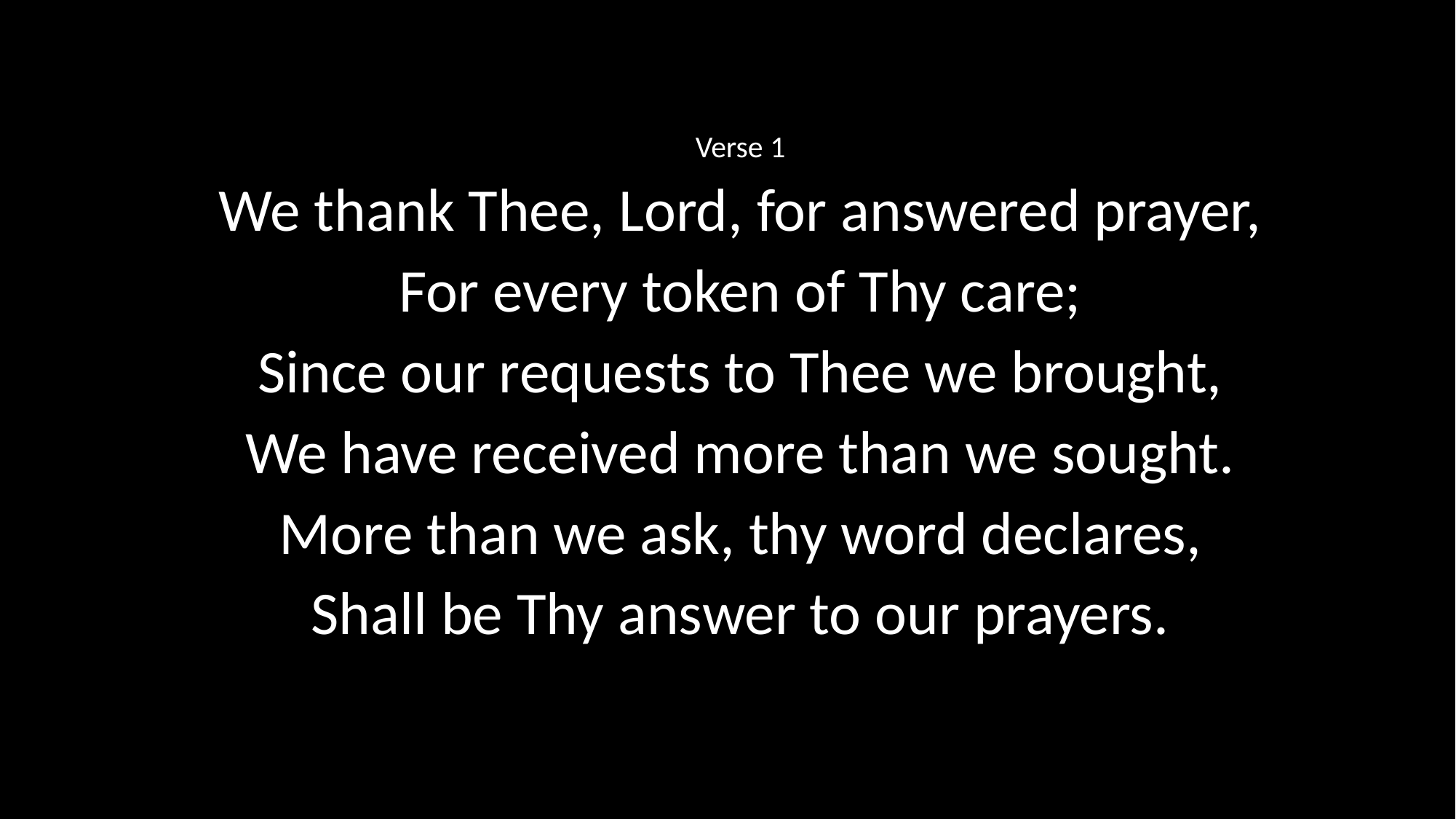

Verse 1
We thank Thee, Lord, for answered prayer,
For every token of Thy care;
Since our requests to Thee we brought,
We have received more than we sought.
More than we ask, thy word declares,
Shall be Thy answer to our prayers.